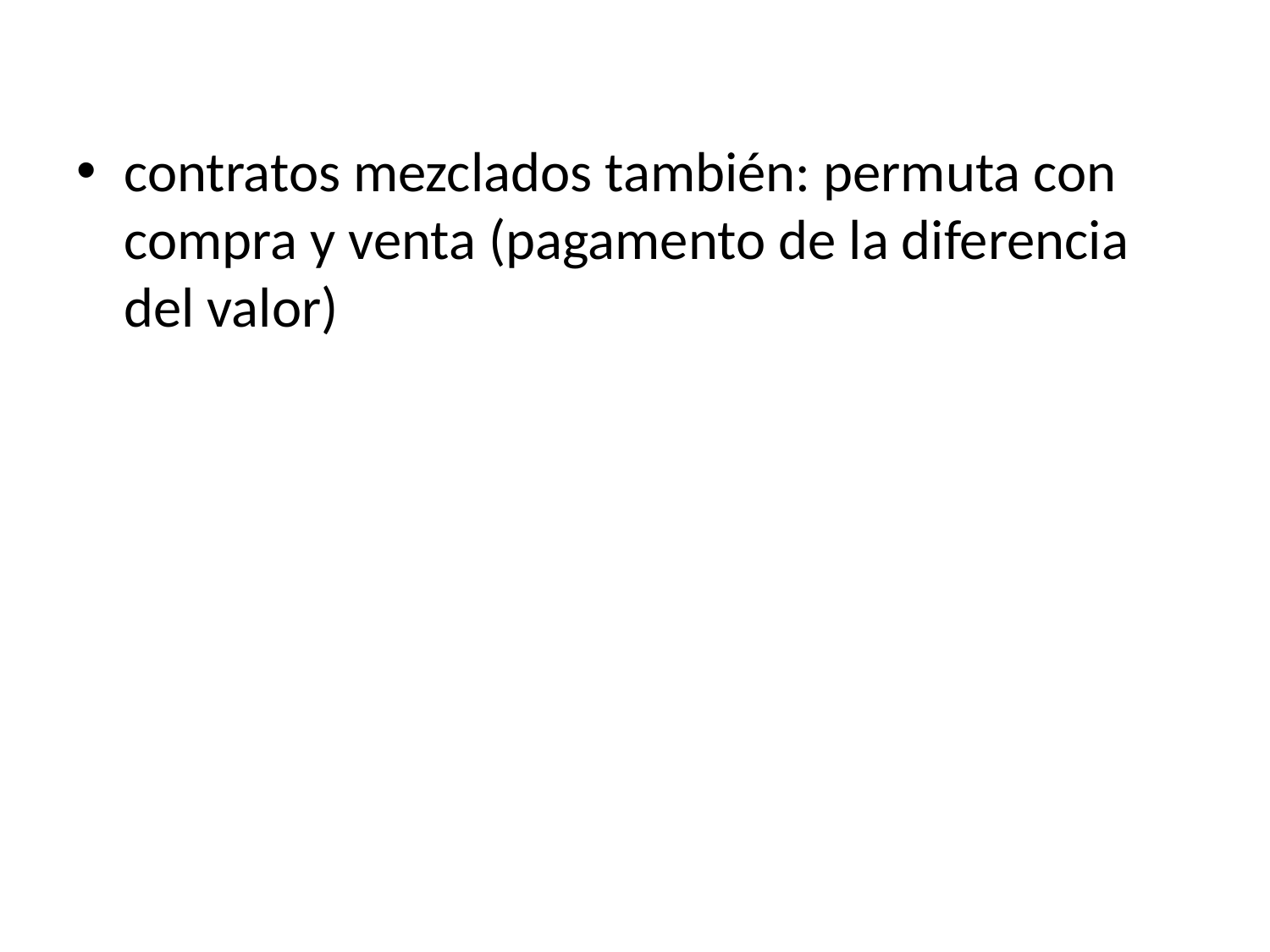

contratos mezclados también: permuta con compra y venta (pagamento de la diferencia del valor)